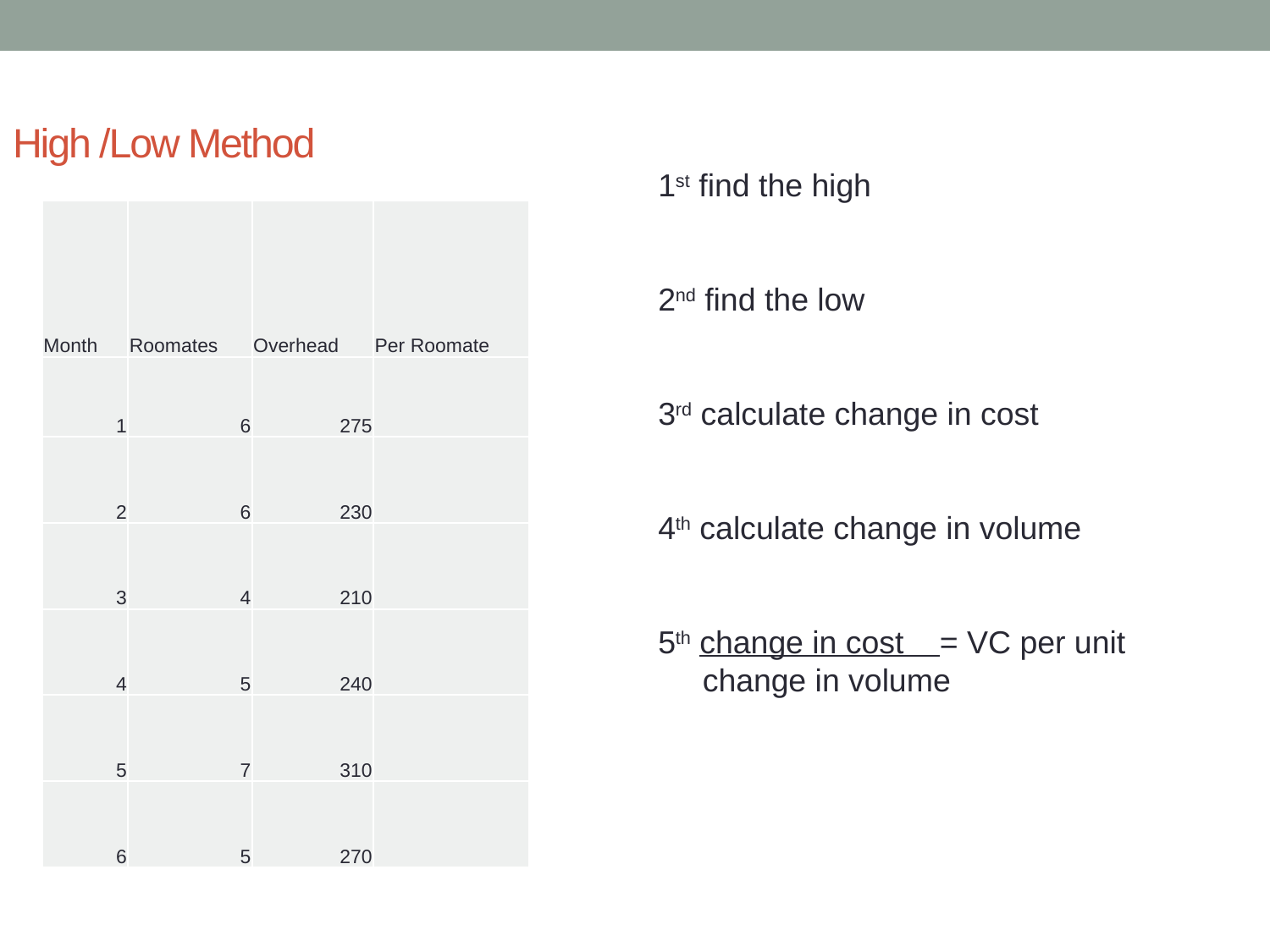

High /Low Method
1st find the high

2nd find the low

3rd calculate change in cost

4th calculate change in volume

5th change in cost    = VC per unit
     change in volume

| Month | Roomates | Overhead | Per Roomate |
| --- | --- | --- | --- |
| 1 | 6 | 275 |  |
| 2 | 6 | 230 |  |
| 3 | 4 | 210 |  |
| 4 | 5 | 240 |  |
| 5 | 7 | 310 |  |
| 6 | 5 | 270 |  |